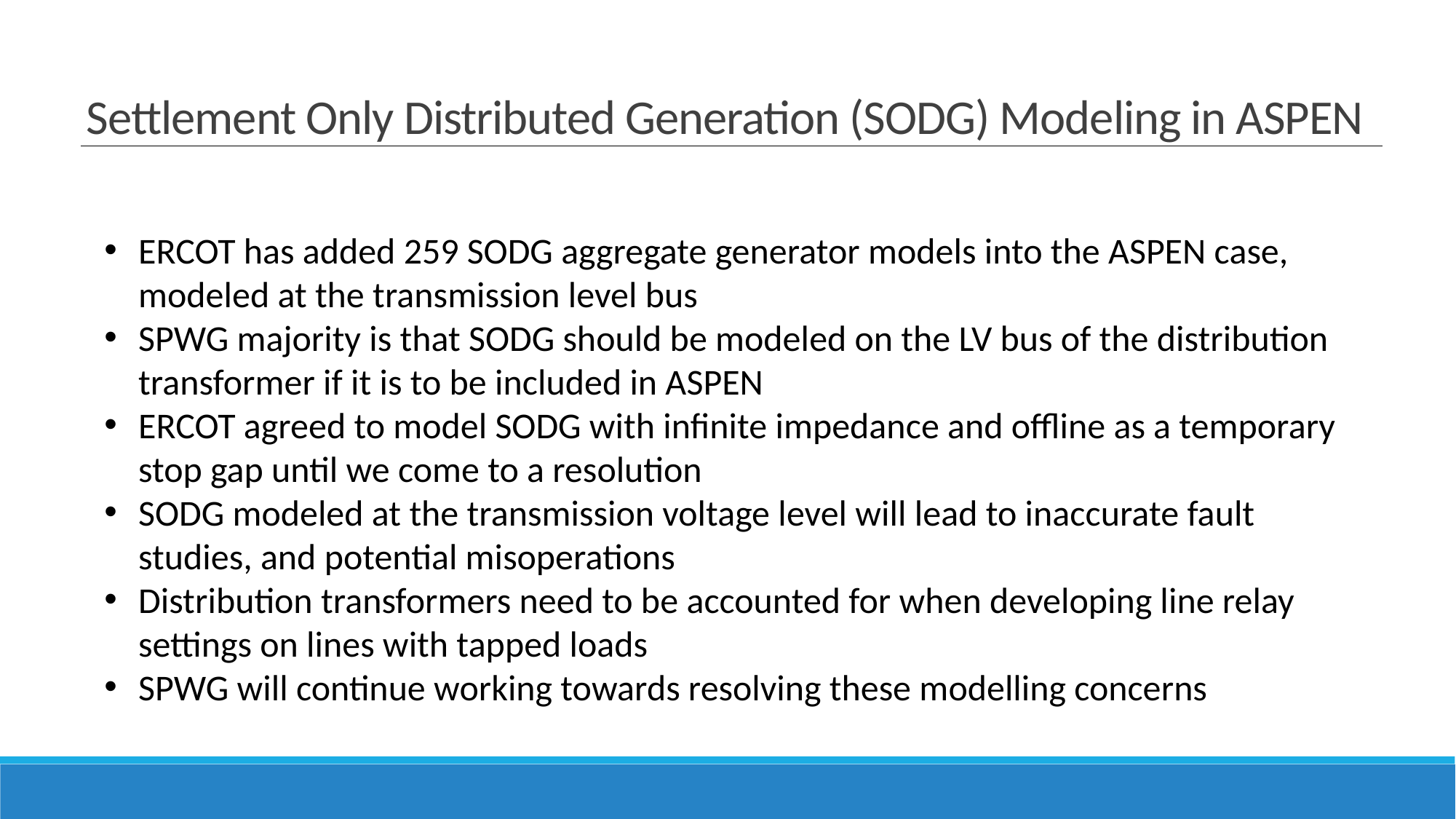

Settlement Only Distributed Generation (SODG) Modeling in ASPEN
ERCOT has added 259 SODG aggregate generator models into the ASPEN case, modeled at the transmission level bus
SPWG majority is that SODG should be modeled on the LV bus of the distribution transformer if it is to be included in ASPEN
ERCOT agreed to model SODG with infinite impedance and offline as a temporary stop gap until we come to a resolution
SODG modeled at the transmission voltage level will lead to inaccurate fault studies, and potential misoperations
Distribution transformers need to be accounted for when developing line relay settings on lines with tapped loads
SPWG will continue working towards resolving these modelling concerns